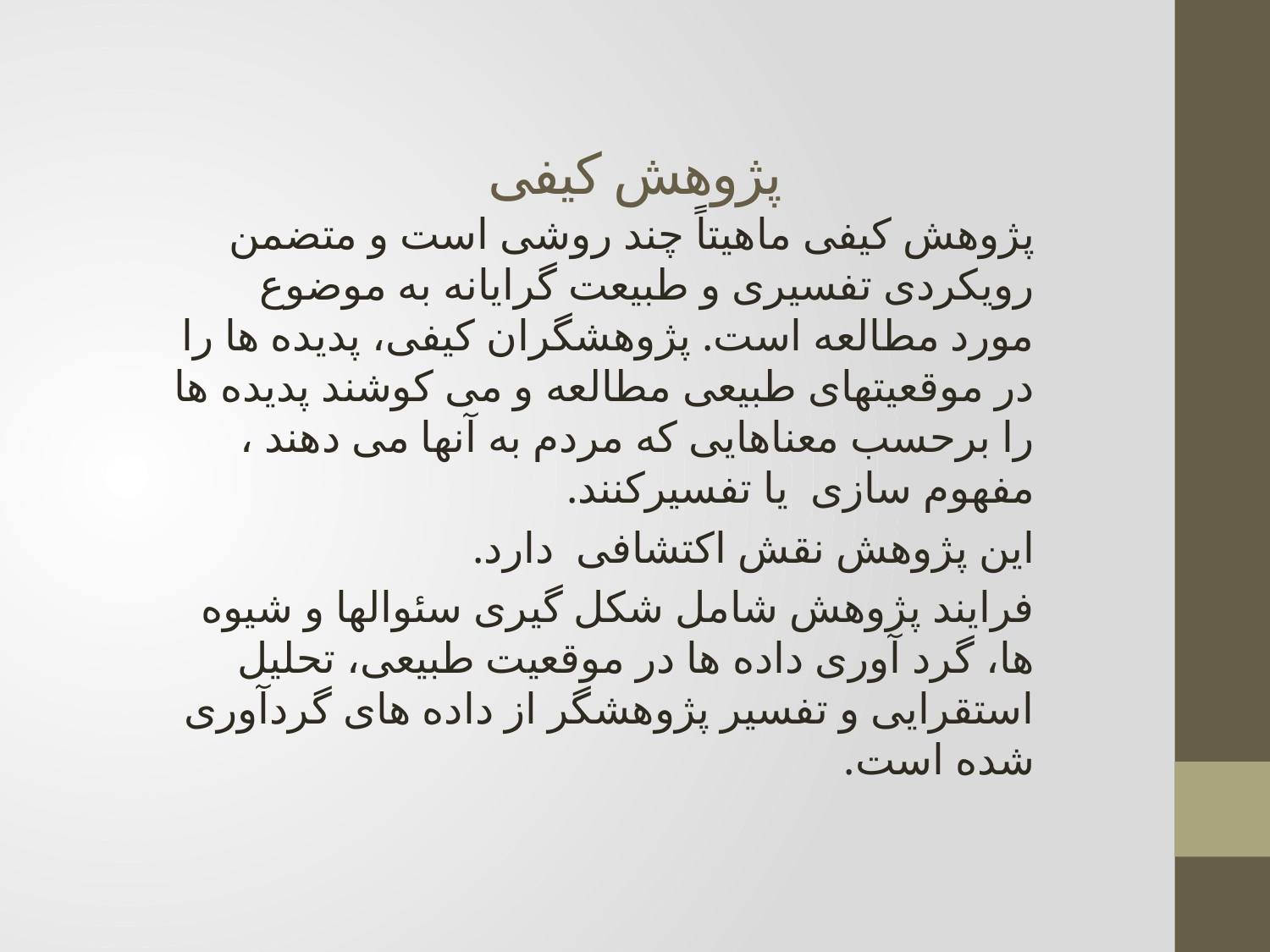

# پژوهش کیفی
پژوهش کیفی ماهیتاً چند روشی است و متضمن رویکردی تفسیری و طبیعت گرایانه به موضوع مورد مطالعه است. پژوهشگران کیفی، پدیده ها را در موقعیتهای طبیعی مطالعه و می کوشند پدیده ها را برحسب معناهایی که مردم به آنها می دهند ، مفهوم سازی  یا تفسیرکنند.
این پژوهش نقش اکتشافی  دارد.
فرایند پژوهش شامل شکل گیری سئوالها و شیوه ها، گرد آوری داده ها در موقعیت طبیعی، تحلیل استقرایی و تفسیر پژوهشگر از داده های گردآوری شده است.